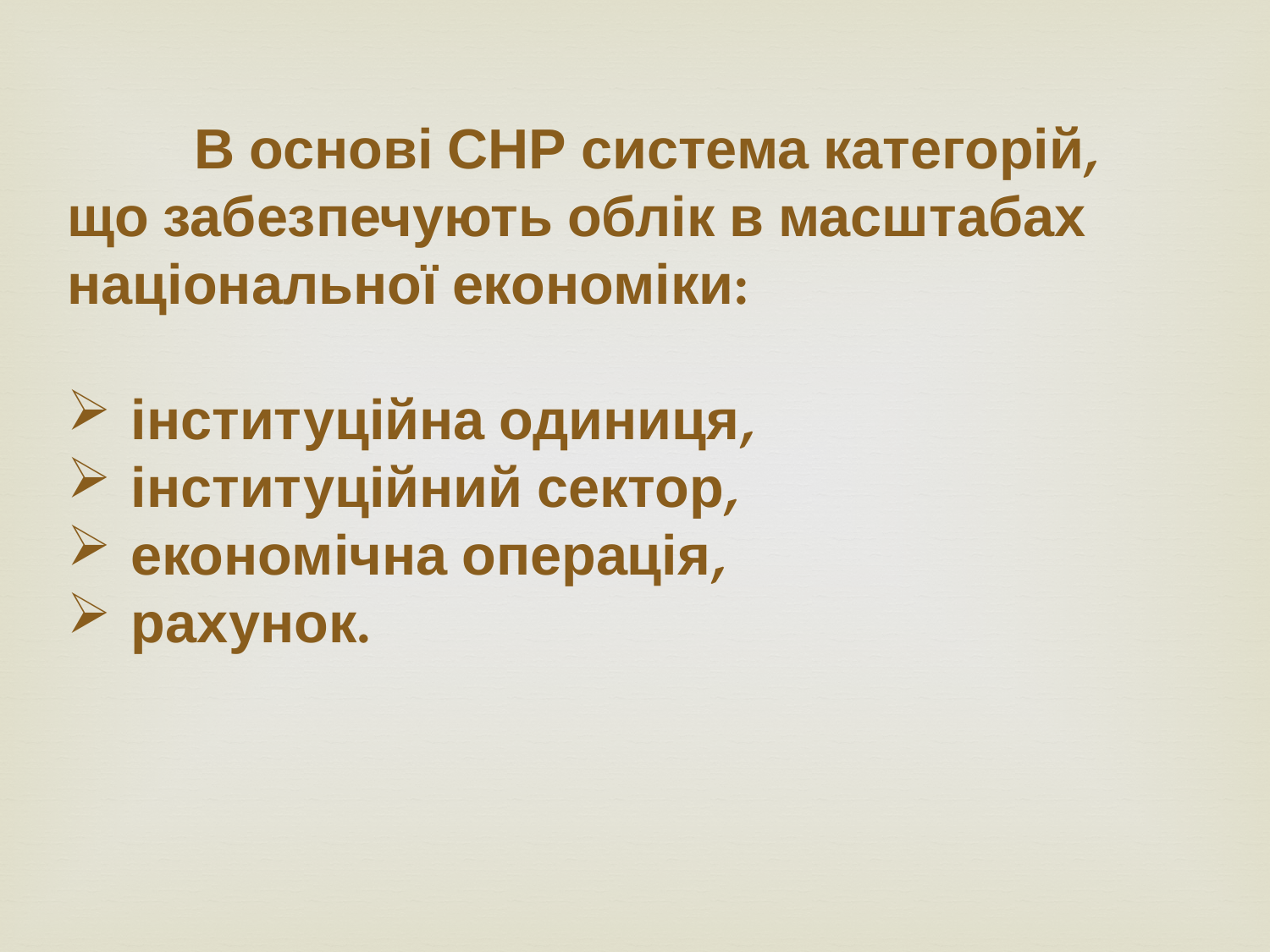

В основі СНР система категорій, що забезпечують облік в масштабах
національної економіки:

інституційна одиниця,
інституційний сектор,
економічна операція,
рахунок.